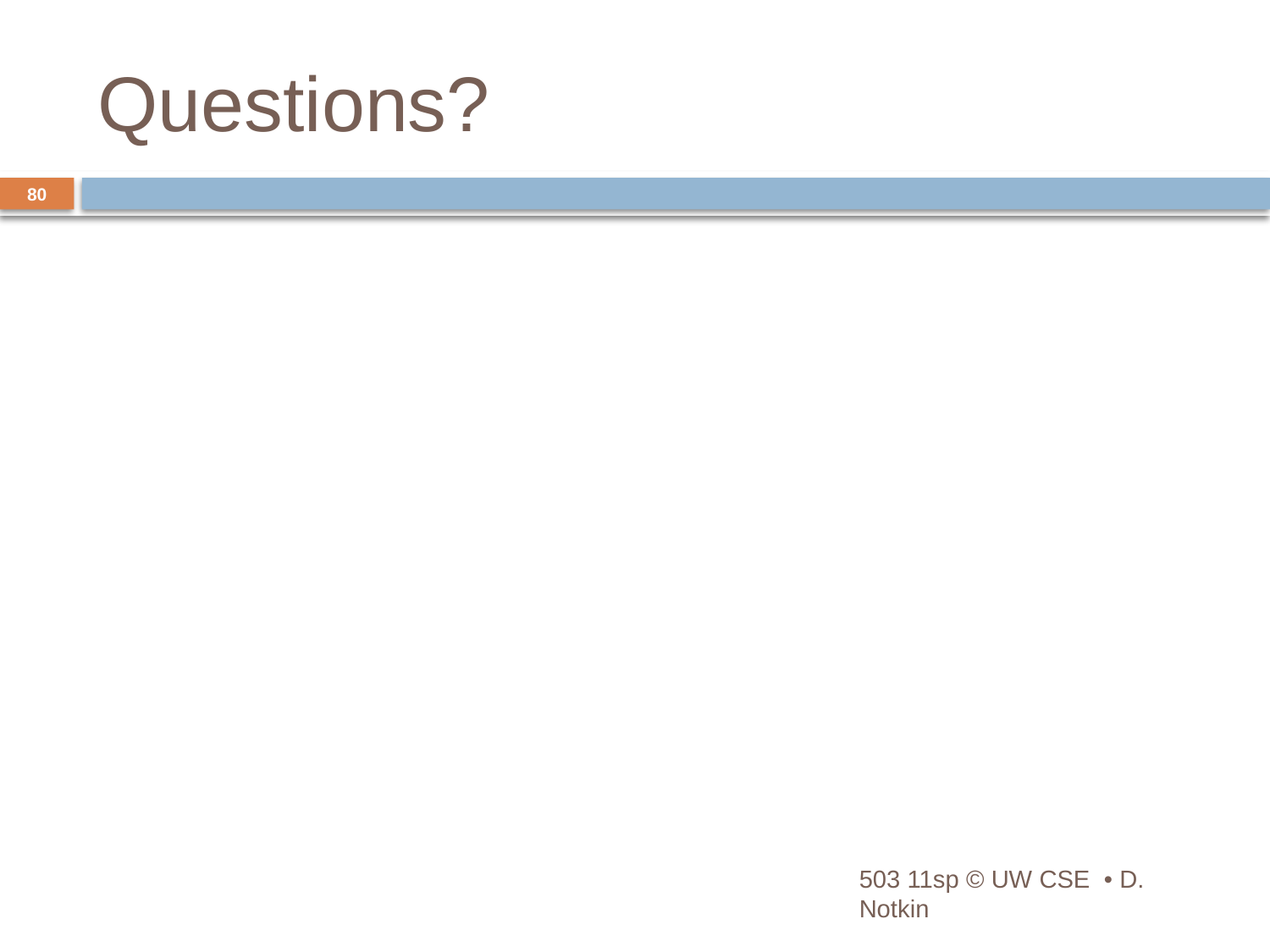

# Questions?
80

503 11sp © UW CSE  • D. Notkin